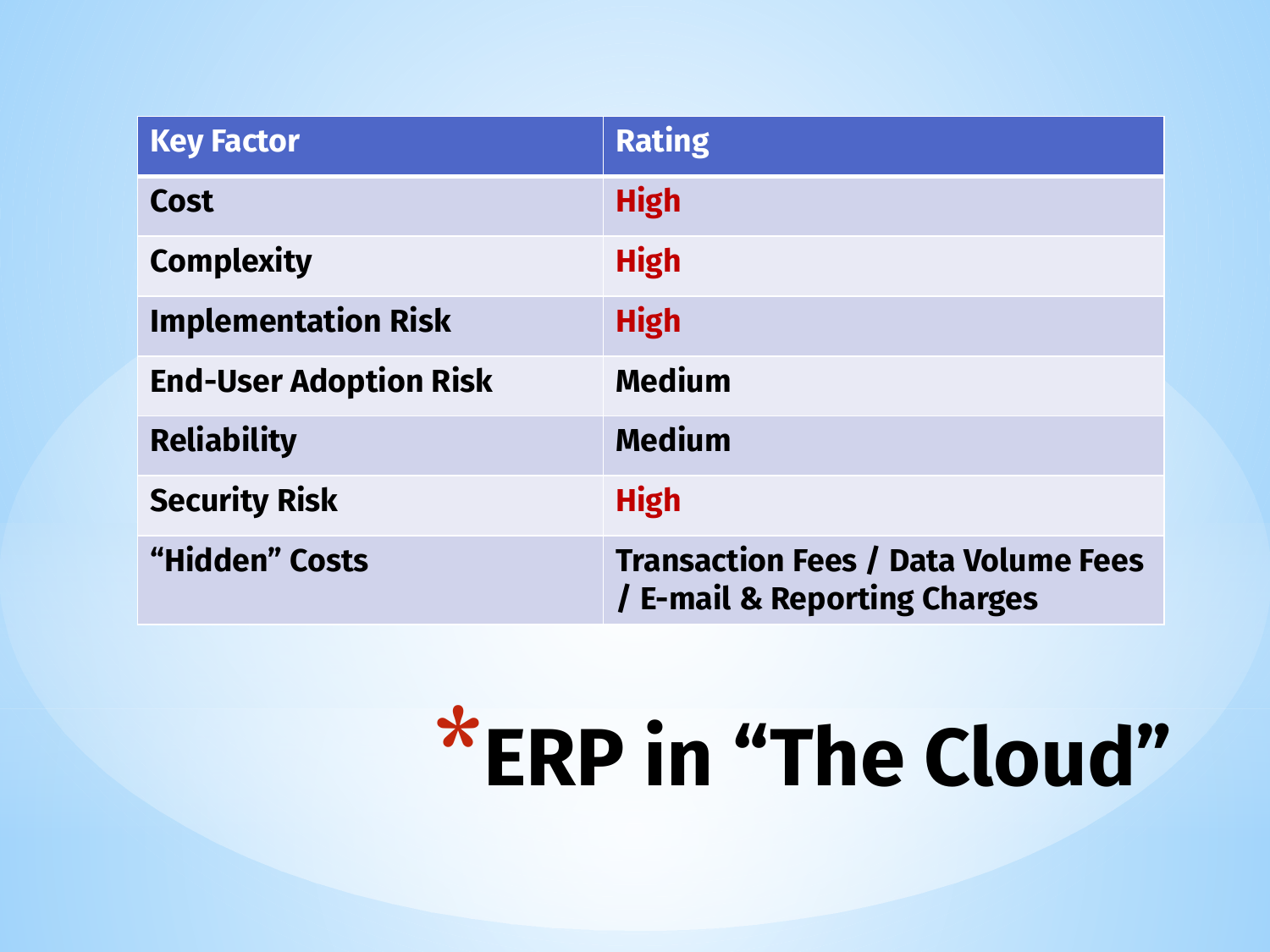

| Key Factor | Rating |
| --- | --- |
| Cost | High |
| Complexity | High |
| Implementation Risk | High |
| End-User Adoption Risk | Medium |
| Reliability | Medium |
| Security Risk | High |
| “Hidden” Costs | Transaction Fees / Data Volume Fees / E-mail & Reporting Charges |
# ERP in “The Cloud”